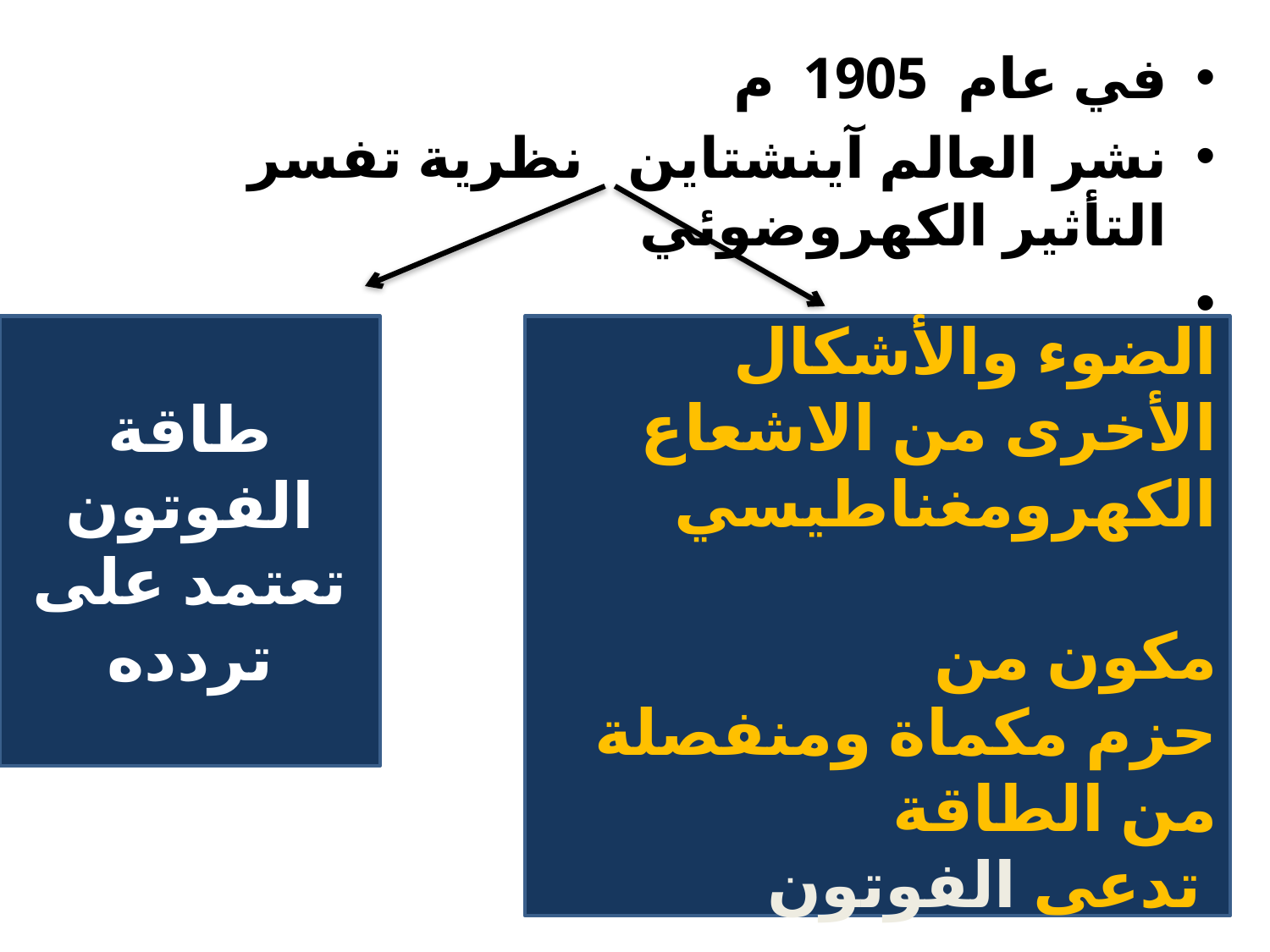

في عام  1905  م
نشر العالم آينشتاين   نظرية تفسر التأثير الكهروضوئي

طاقة الفوتون تعتمد على تردده
الضوء والأشكال الأخرى من الاشعاع الكهرومغناطيسي

مكون من
حزم مكماة ومنفصلة من الطاقة
 تدعى الفوتون